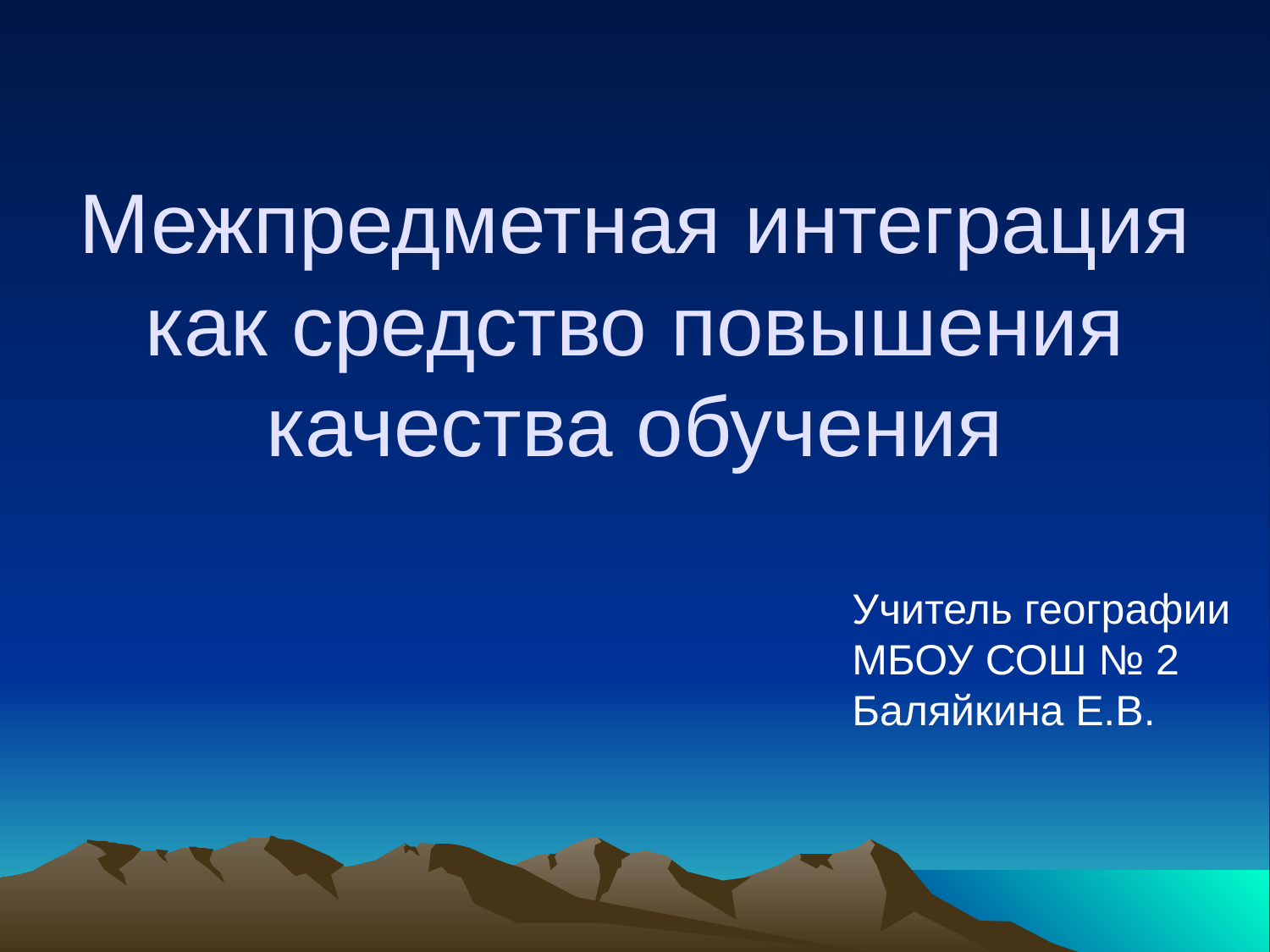

# Межпредметная интеграция как средство повышения качества обучения

Учитель географии МБОУ СОШ № 2
Баляйкина Е.В.